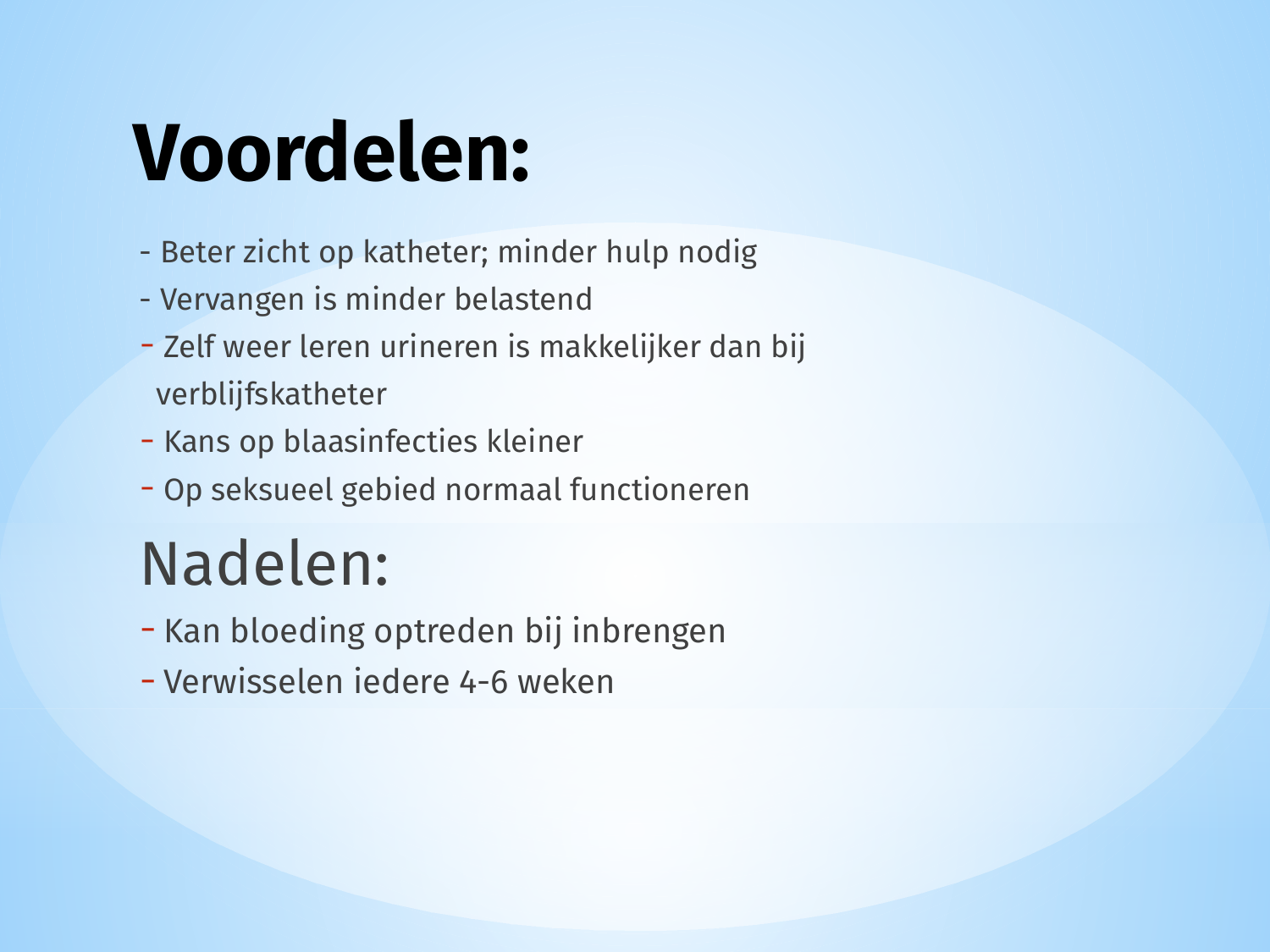

# Voordelen:
- Beter zicht op katheter; minder hulp nodig
- Vervangen is minder belastend
Zelf weer leren urineren is makkelijker dan bij
  verblijfskatheter
Kans op blaasinfecties kleiner
Op seksueel gebied normaal functioneren
Nadelen:
Kan bloeding optreden bij inbrengen
Verwisselen iedere 4-6 weken